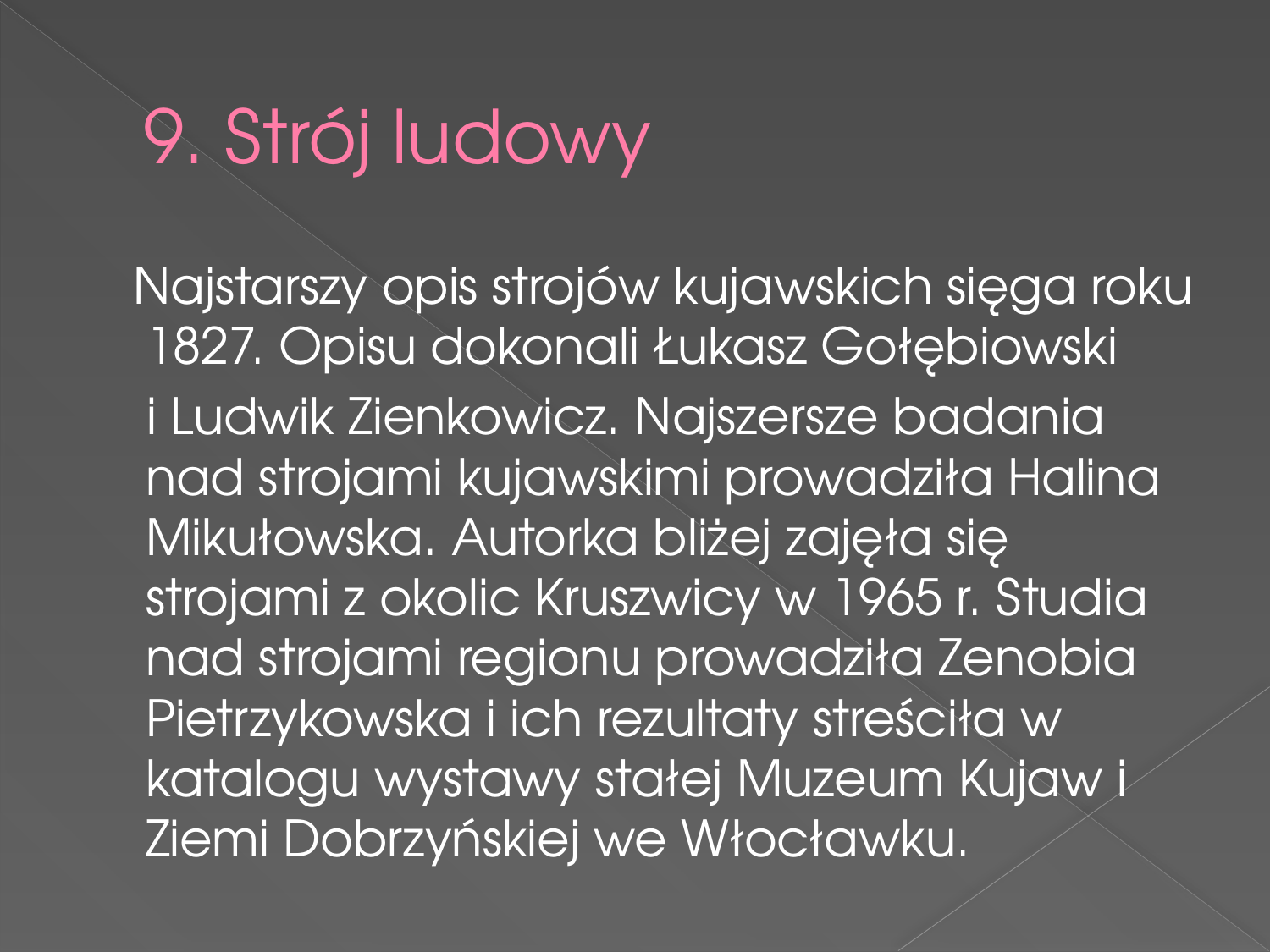

# 9. Strój ludowy
   Najstarszy opis strojów kujawskich sięga roku 1827. Opisu dokonali Łukasz Gołębiowski
    i Ludwik Zienkowicz. Najszersze badania nad strojami kujawskimi prowadziła Halina Mikułowska. Autorka bliżej zajęła się strojami z okolic Kruszwicy w 1965 r. Studia nad strojami regionu prowadziła Zenobia Pietrzykowska i ich rezultaty streściła w katalogu wystawy stałej Muzeum Kujaw i Ziemi Dobrzyńskiej we Włocławku.